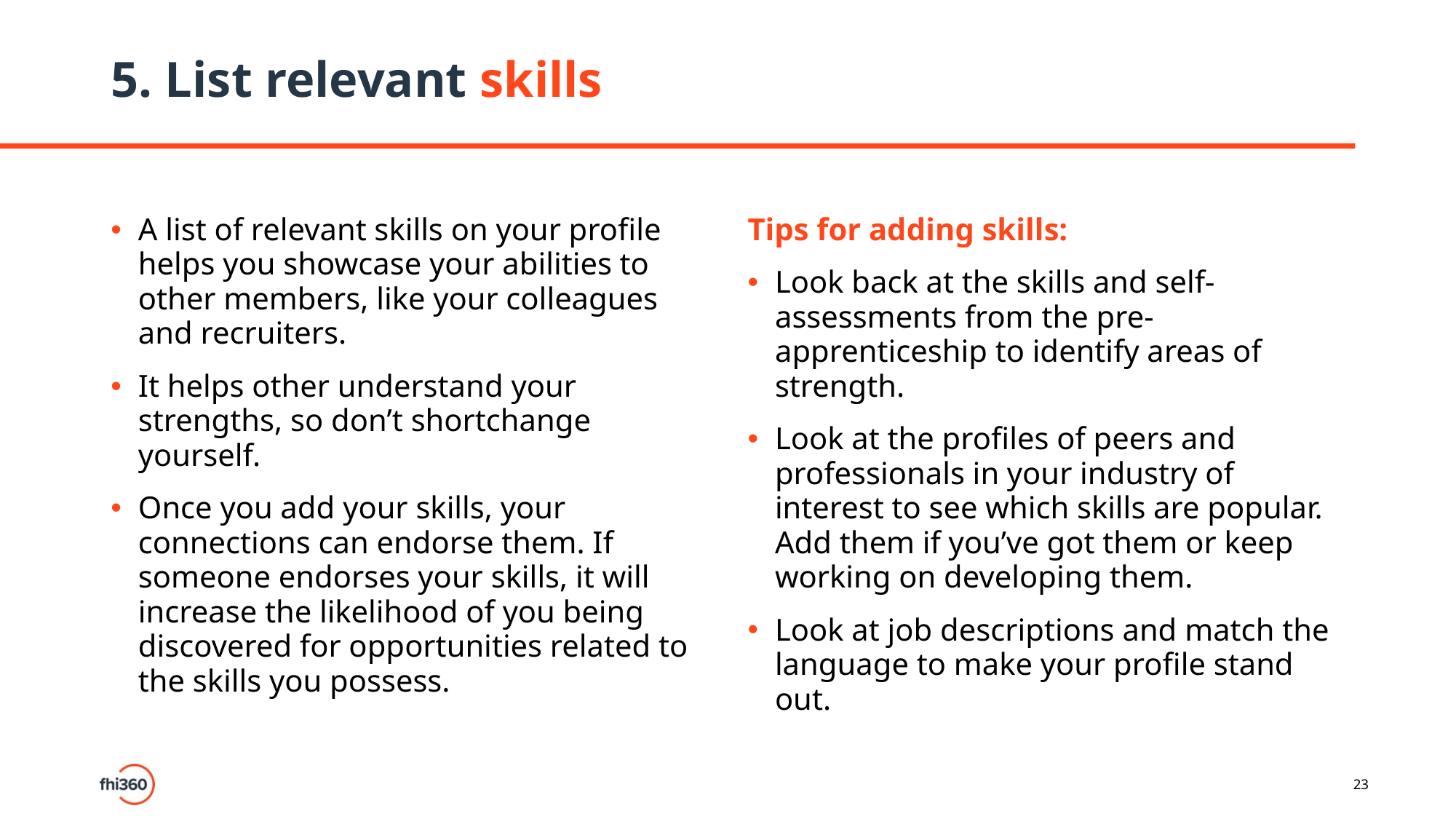

# 5. List relevant skills
A list of relevant skills on your profile helps you showcase your abilities to other members, like your colleagues and recruiters.
It helps other understand your strengths, so don’t shortchange yourself.
Once you add your skills, your connections can endorse them. If someone endorses your skills, it will increase the likelihood of you being discovered for opportunities related to the skills you possess.
Tips for adding skills:
Look back at the skills and self-assessments from the pre-apprenticeship to identify areas of strength.
Look at the profiles of peers and professionals in your industry of interest to see which skills are popular. Add them if you’ve got them or keep working on developing them.
Look at job descriptions and match the language to make your profile stand out.